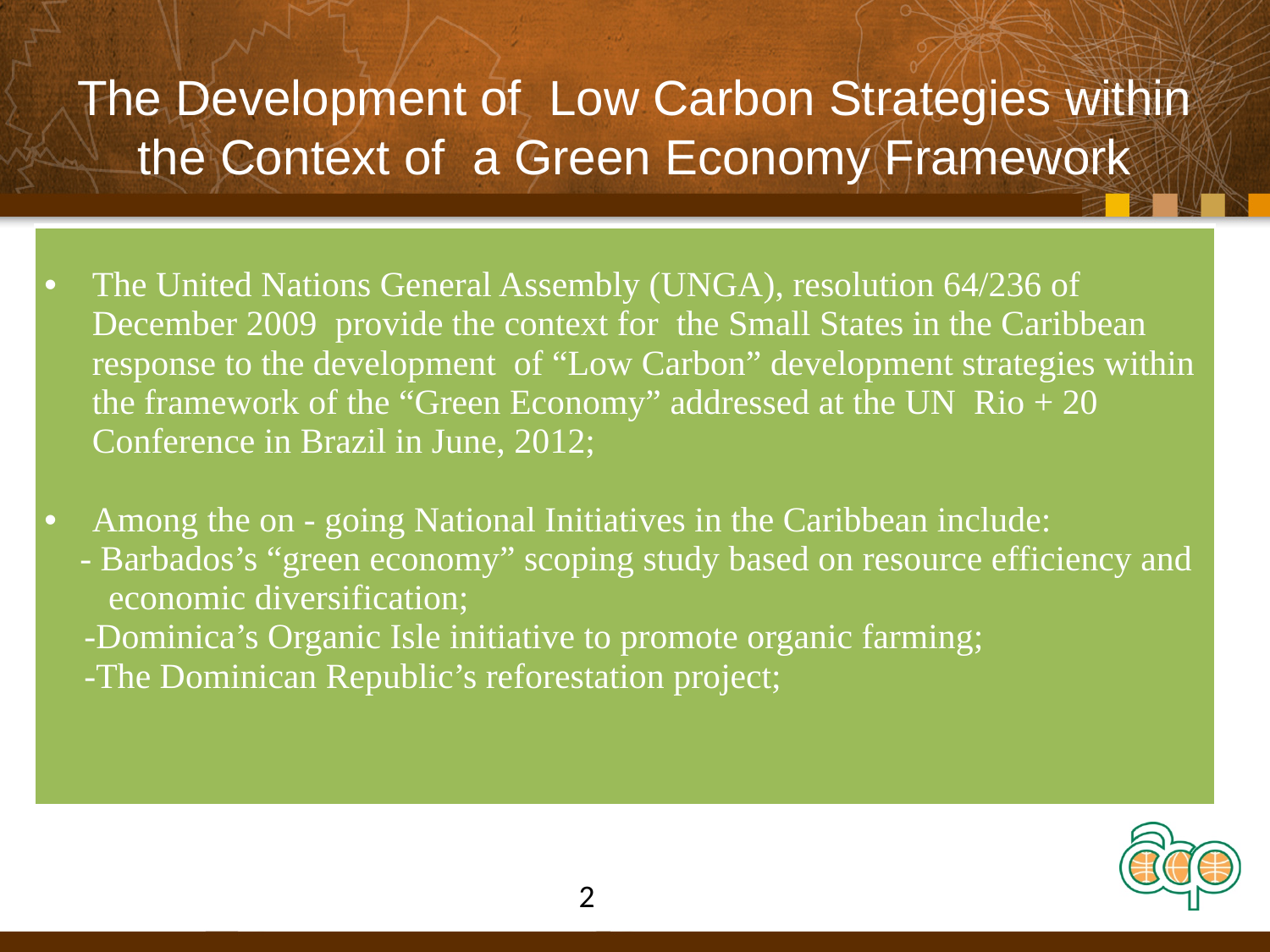

# The Development of  Low Carbon Strategies within the Context of  a Green Economy Framework
| The United Nations General Assembly (UNGA), resolution 64/236 of December 2009 provide the context for the Small States in the Caribbean response to the development of “Low Carbon” development strategies within the framework of the “Green Economy” addressed at the UN Rio + 20 Conference in Brazil in June, 2012; Among the on - going National Initiatives in the Caribbean include: - Barbados’s “green economy” scoping study based on resource efficiency and economic diversification; -Dominica’s Organic Isle initiative to promote organic farming; -The Dominican Republic’s reforestation project; |
| --- |
	2